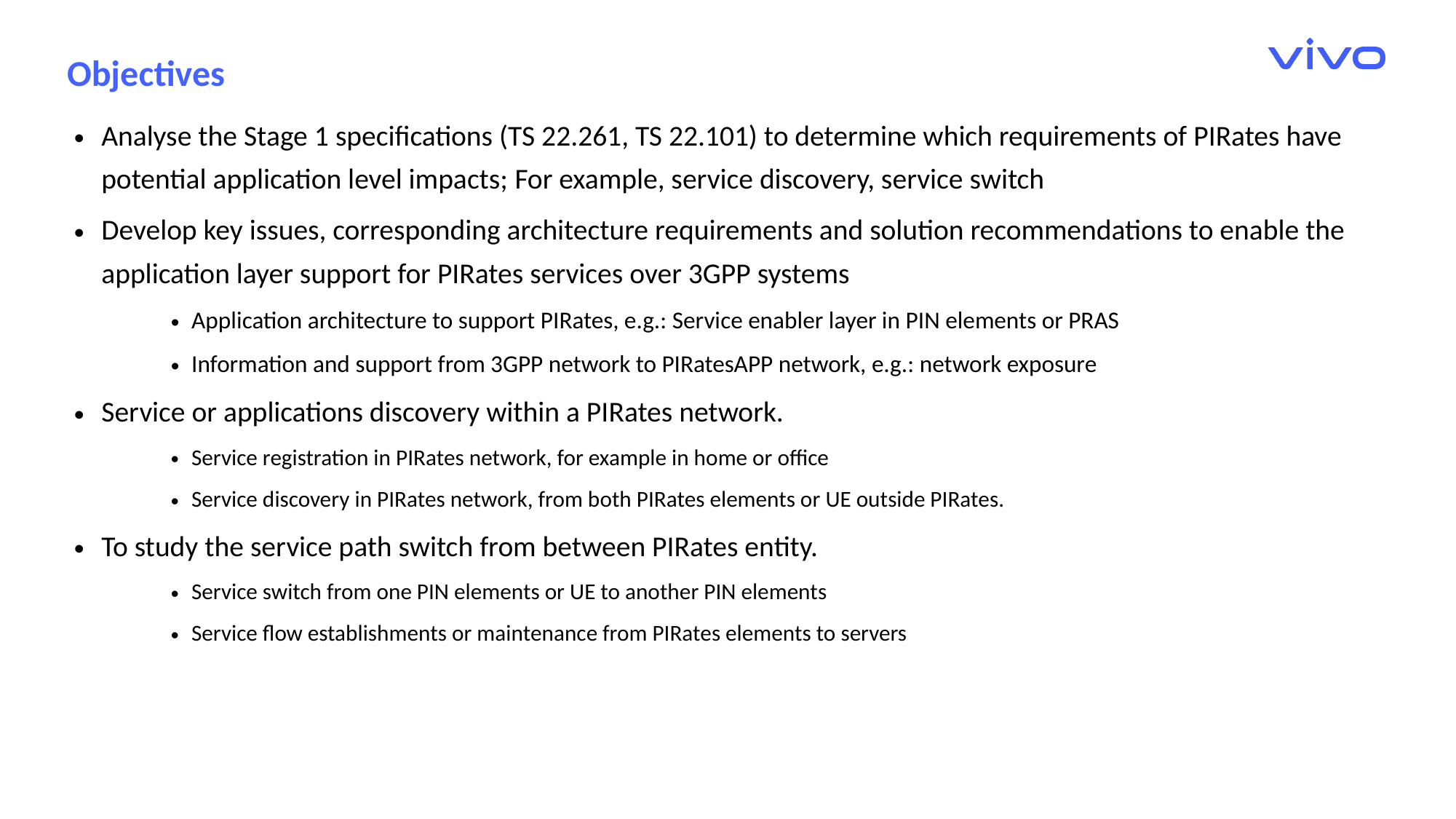

Objectives
Analyse the Stage 1 specifications (TS 22.261, TS 22.101) to determine which requirements of PIRates have potential application level impacts; For example, service discovery, service switch
Develop key issues, corresponding architecture requirements and solution recommendations to enable the application layer support for PIRates services over 3GPP systems
Application architecture to support PIRates, e.g.: Service enabler layer in PIN elements or PRAS
Information and support from 3GPP network to PIRatesAPP network, e.g.: network exposure
Service or applications discovery within a PIRates network.
Service registration in PIRates network, for example in home or office
Service discovery in PIRates network, from both PIRates elements or UE outside PIRates.
To study the service path switch from between PIRates entity.
Service switch from one PIN elements or UE to another PIN elements
Service flow establishments or maintenance from PIRates elements to servers